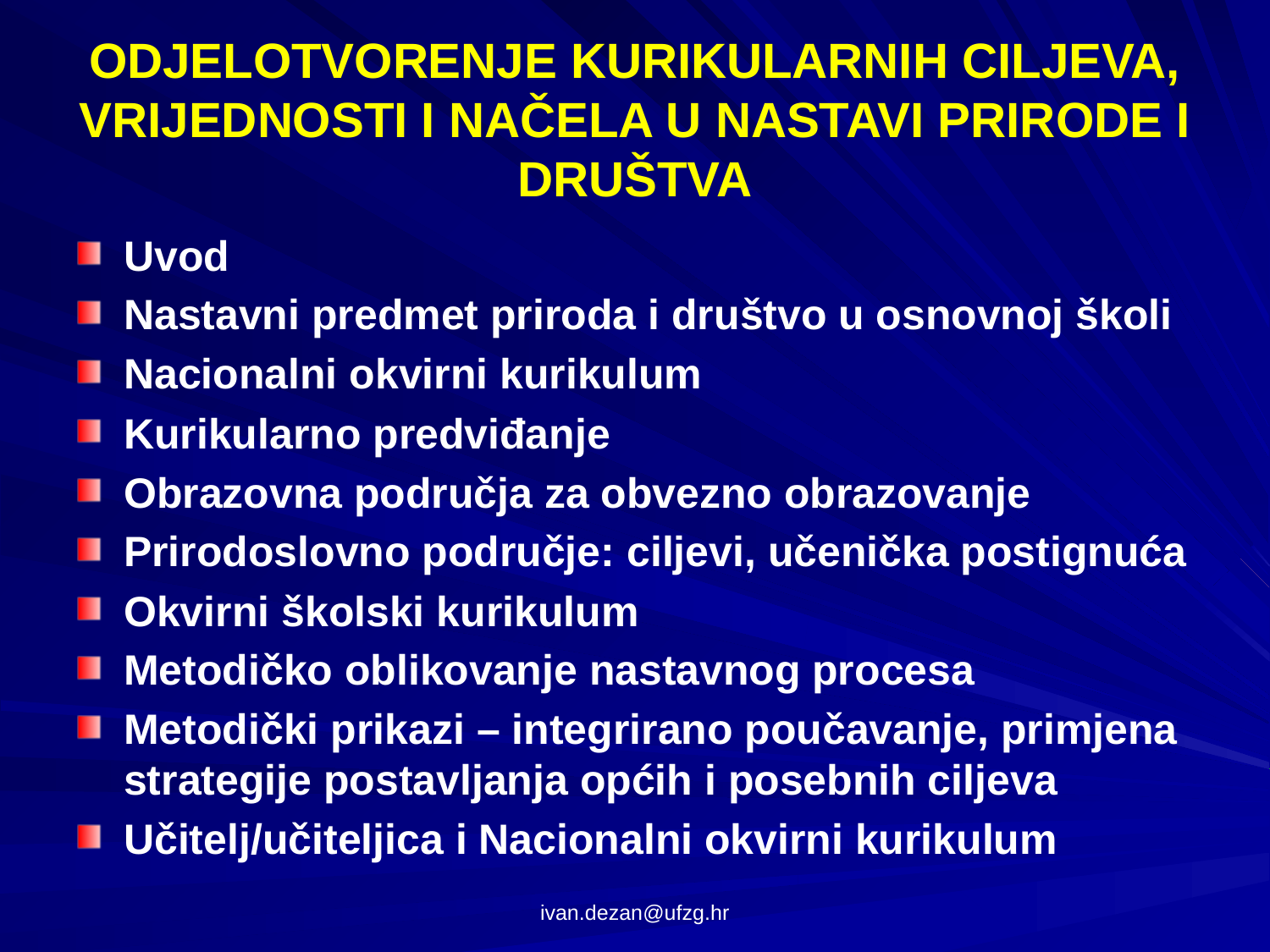

# ODJELOTVORENJE KURIKULARNIH CILJEVA, VRIJEDNOSTI I NAČELA U NASTAVI PRIRODE I DRUŠTVA
Uvod
Nastavni predmet priroda i društvo u osnovnoj školi
Nacionalni okvirni kurikulum
Kurikularno predviđanje
Obrazovna područja za obvezno obrazovanje
Prirodoslovno područje: ciljevi, učenička postignuća
Okvirni školski kurikulum
Metodičko oblikovanje nastavnog procesa
Metodički prikazi – integrirano poučavanje, primjena strategije postavljanja općih i posebnih ciljeva
Učitelj/učiteljica i Nacionalni okvirni kurikulum

ivan.dezan@ufzg.hr